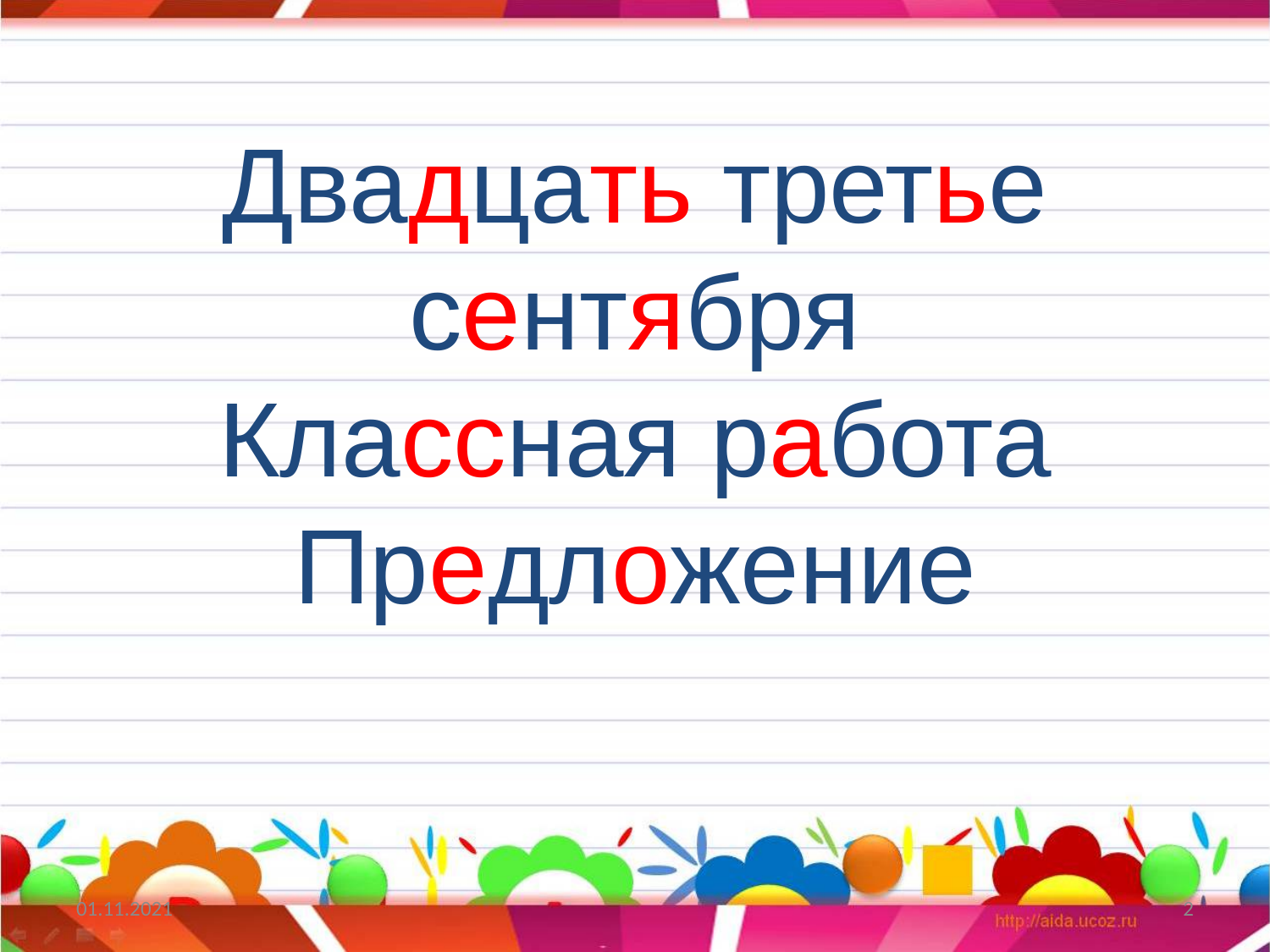

# Двадцать третье сентября Классная работа Предложение
01.11.2021
2